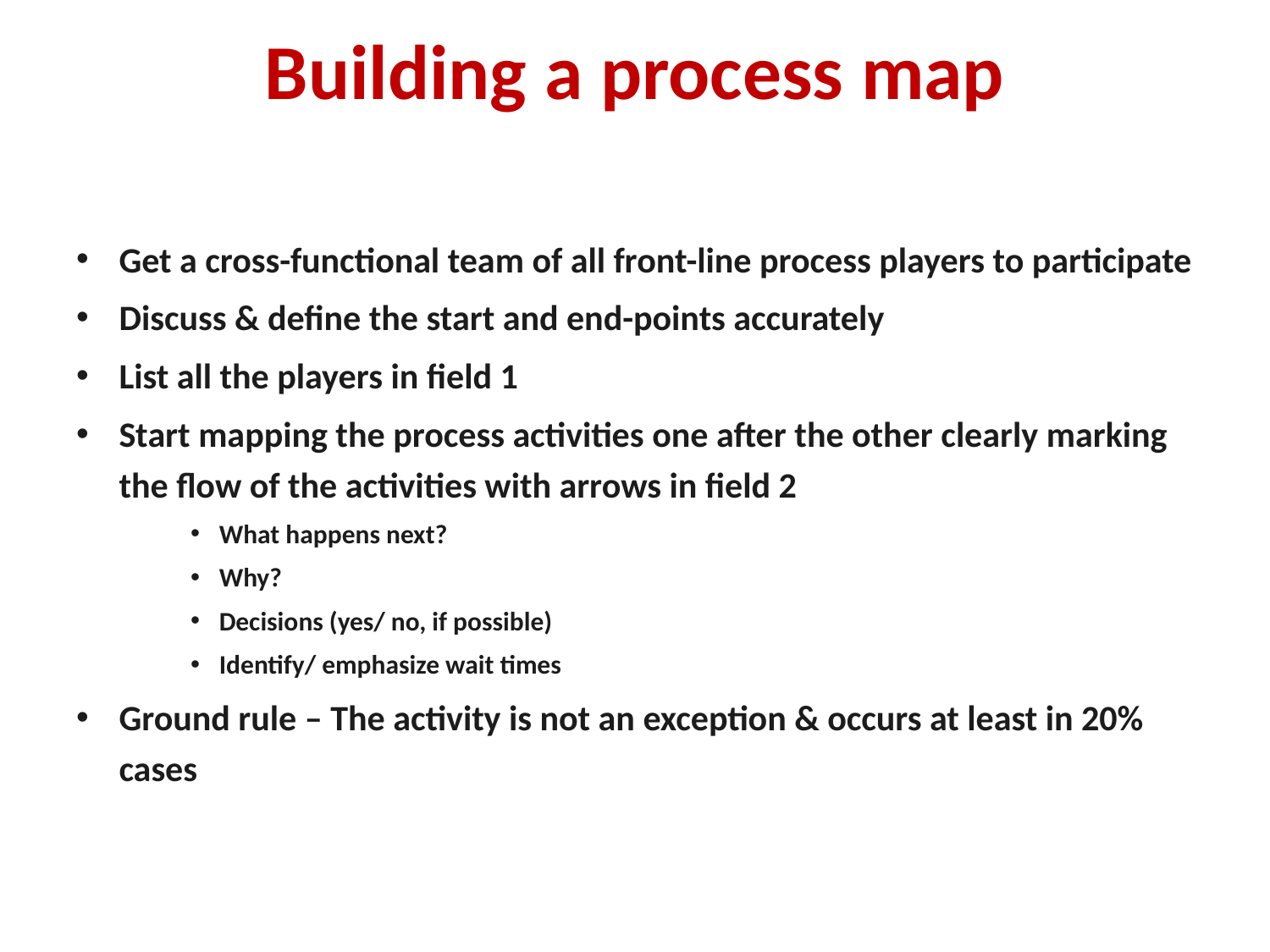

# Building a process map
Get a cross-functional team of all front-line process players to participate
Discuss & define the start and end-points accurately
List all the players in field 1
Start mapping the process activities one after the other clearly marking the flow of the activities with arrows in field 2
What happens next?
Why?
Decisions (yes/ no, if possible)
Identify/ emphasize wait times
Ground rule – The activity is not an exception & occurs at least in 20% cases